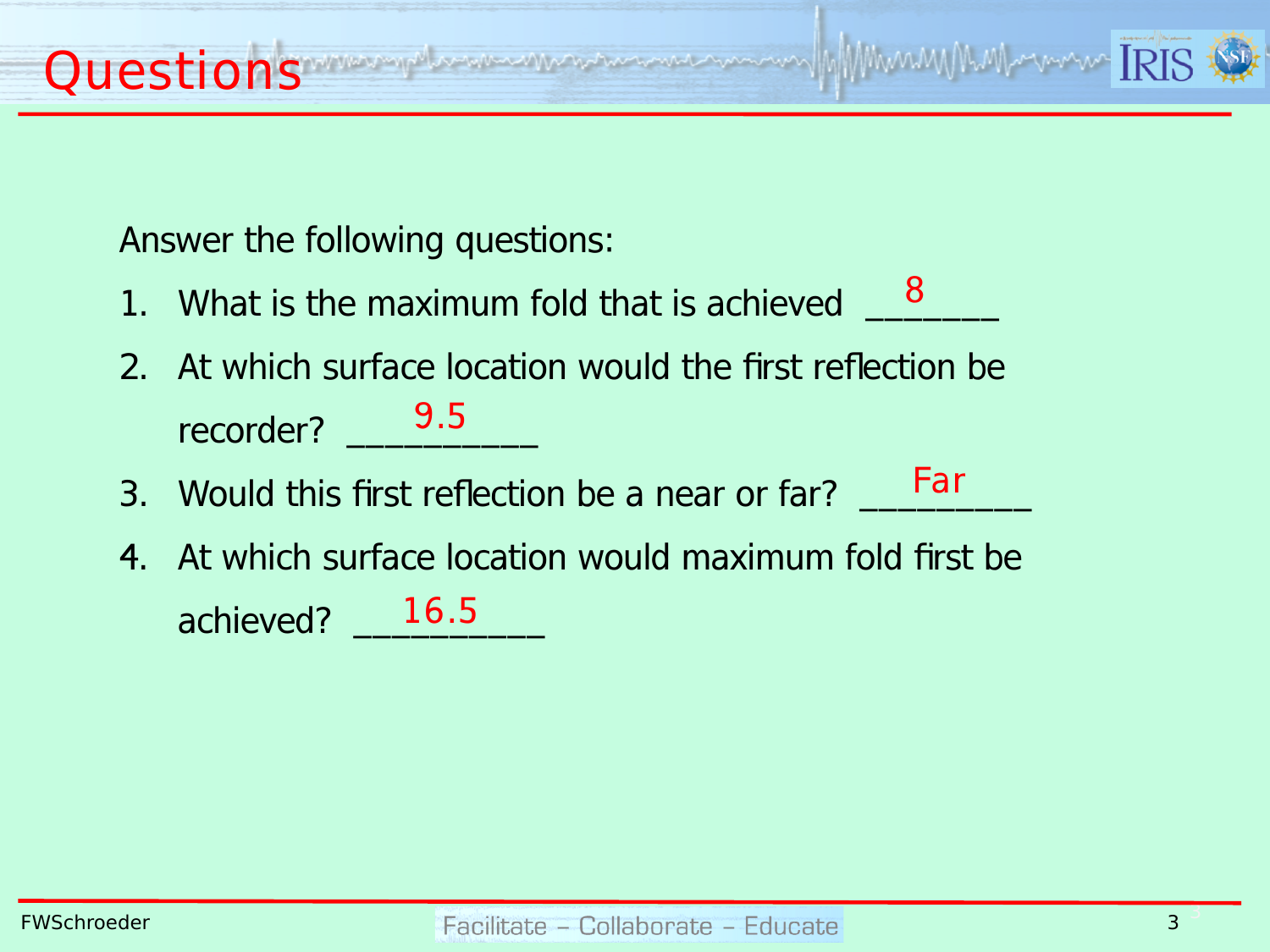

# Questions
Answer the following questions:
What is the maximum fold that is achieved  _______
At which surface location would the first reflection be recorder?  __________
Would this first reflection be a near or far?  _________
At which surface location would maximum fold first be achieved?  __________
8
9.5
Far
16.5